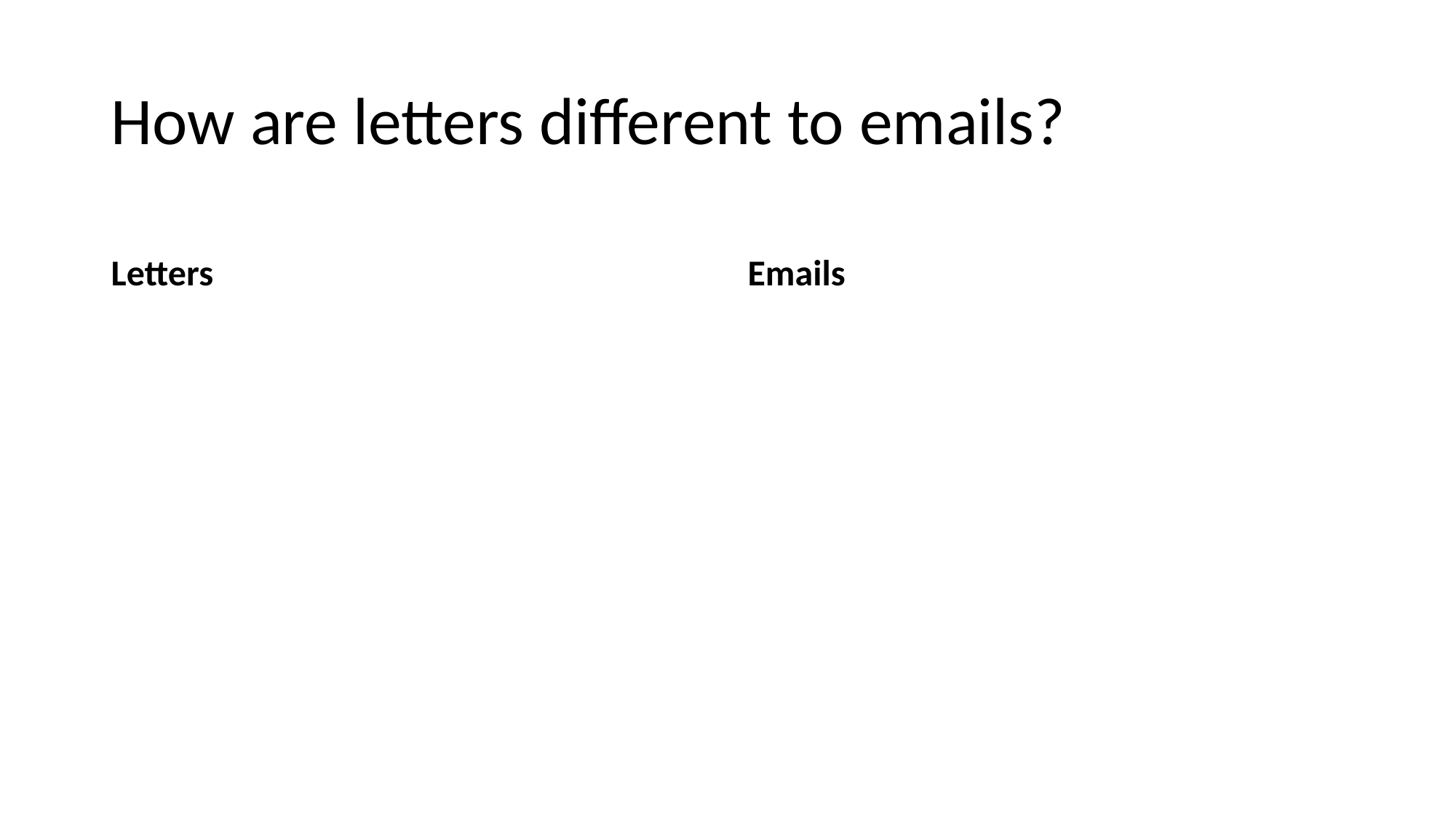

# How are letters different to emails?
Letters
Emails